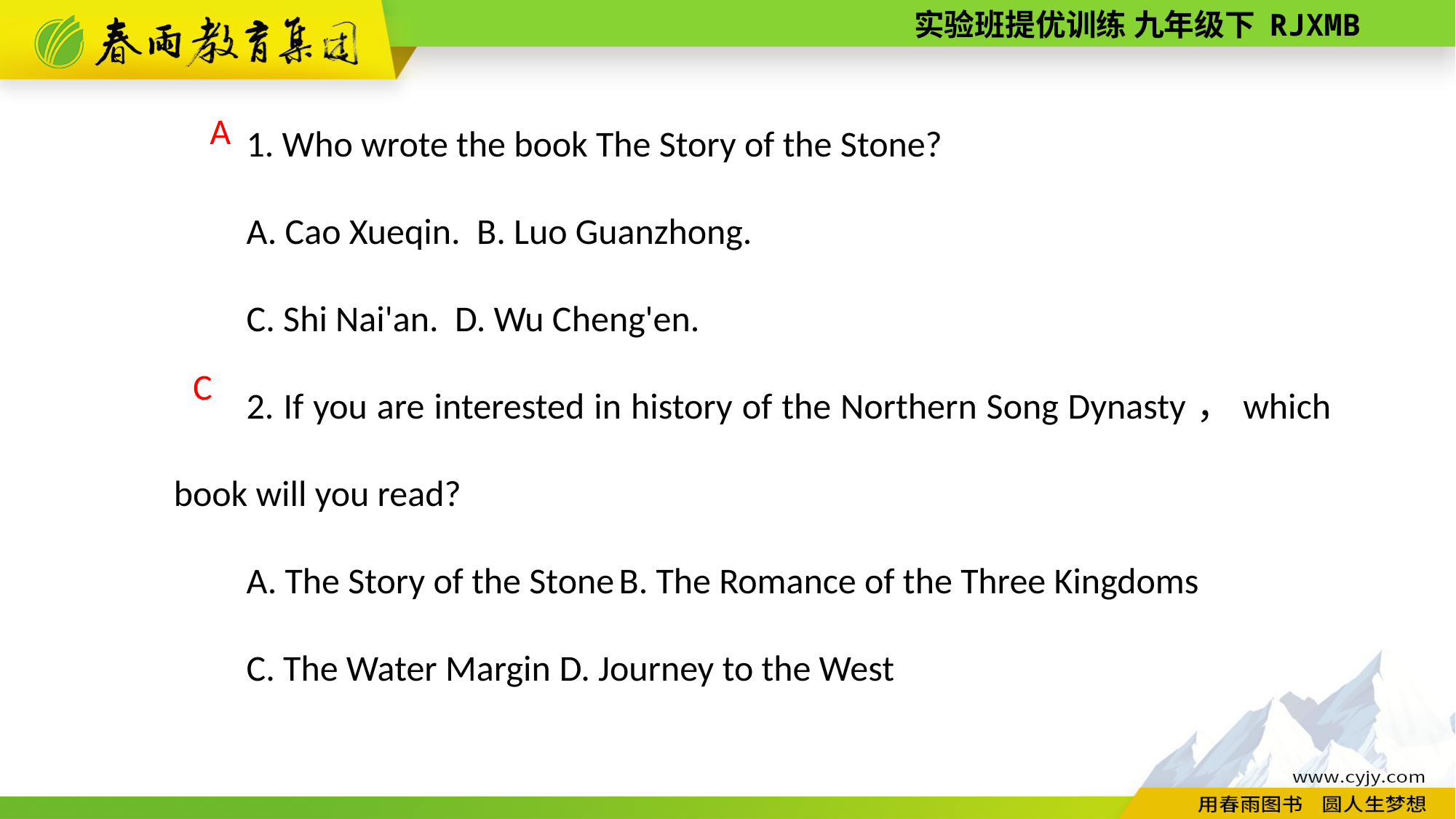

1. Who wrote the book The Story of the Stone?
A. Cao Xueqin.  B. Luo Guanzhong.
C. Shi Nai'an.  D. Wu Cheng'en.
2. If you are interested in history of the Northern Song Dynasty，which book will you read?
A. The Story of the Stone B. The Romance of the Three Kingdoms
C. The Water Margin  D. Journey to the West
A
 C